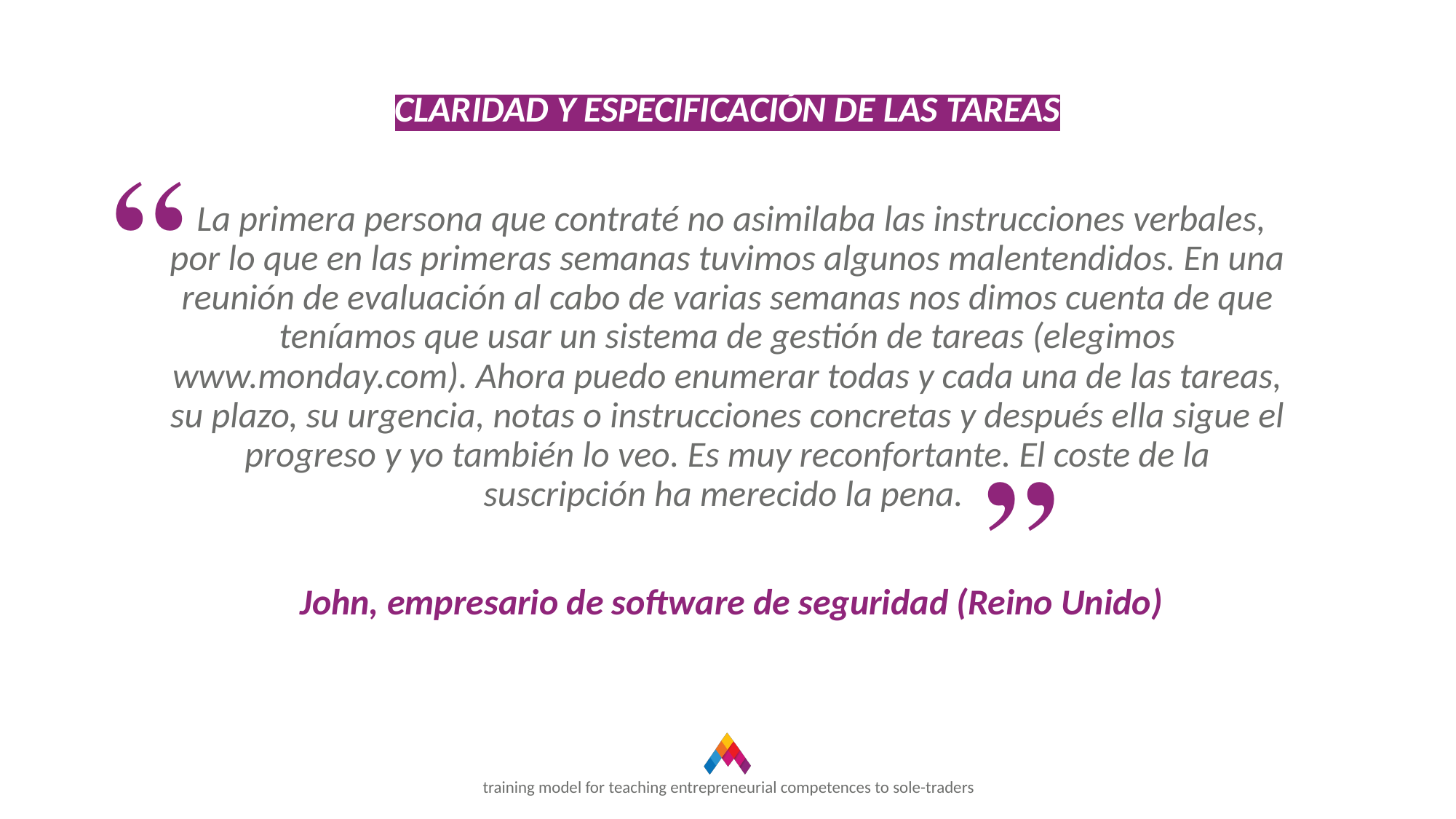

CLARIDAD Y ESPECIFICACIÓN DE LAS TAREAS

 La primera persona que contraté no asimilaba las instrucciones verbales, por lo que en las primeras semanas tuvimos algunos malentendidos. En una reunión de evaluación al cabo de varias semanas nos dimos cuenta de que teníamos que usar un sistema de gestión de tareas (elegimos www.monday.com). Ahora puedo enumerar todas y cada una de las tareas, su plazo, su urgencia, notas o instrucciones concretas y después ella sigue el progreso y yo también lo veo. Es muy reconfortante. El coste de la suscripción ha merecido la pena.

 John, empresario de software de seguridad (Reino Unido)
“
“